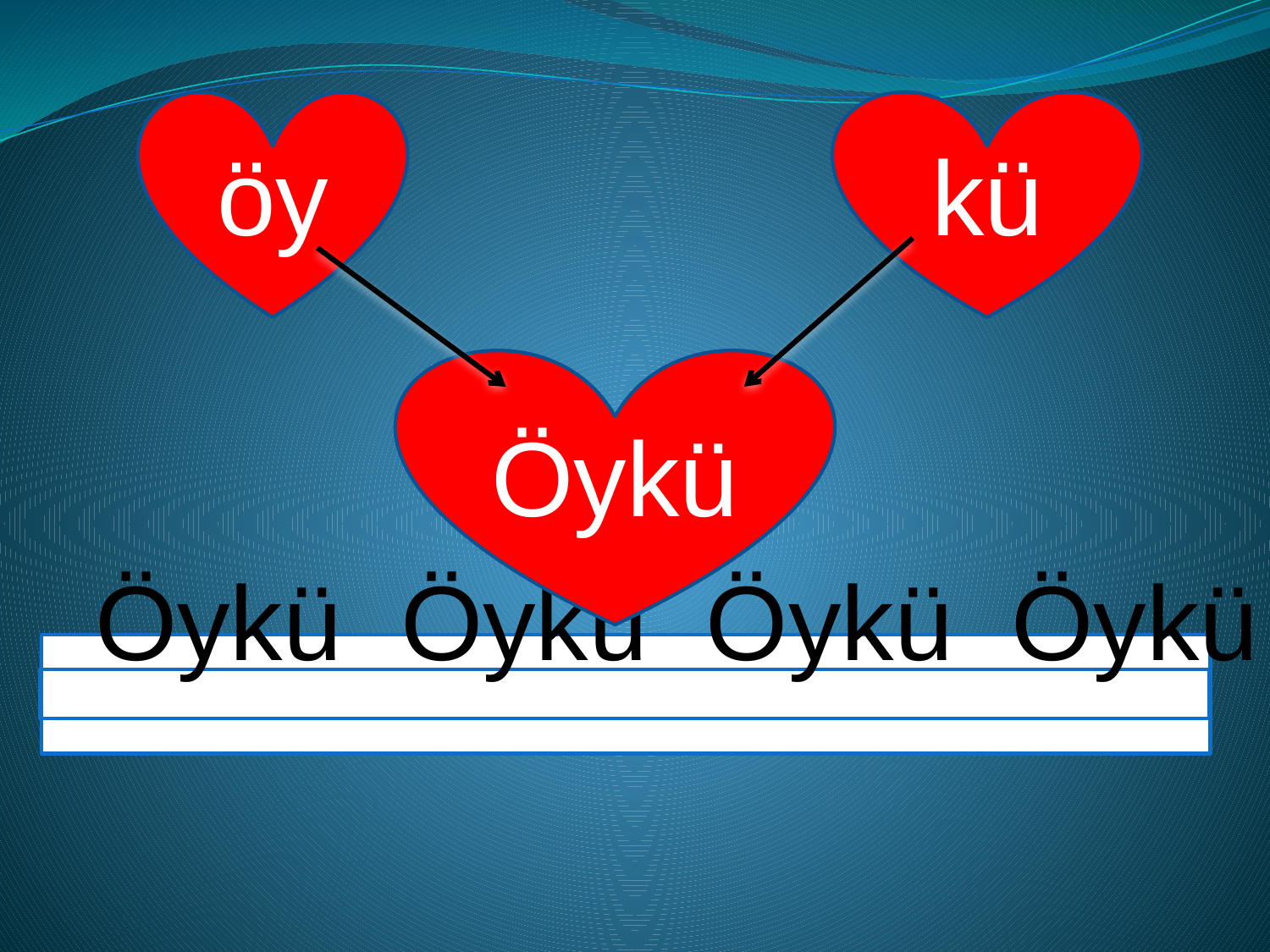

öy
kü

Öykü

   Öykü  Öykü  Öykü  Öykü